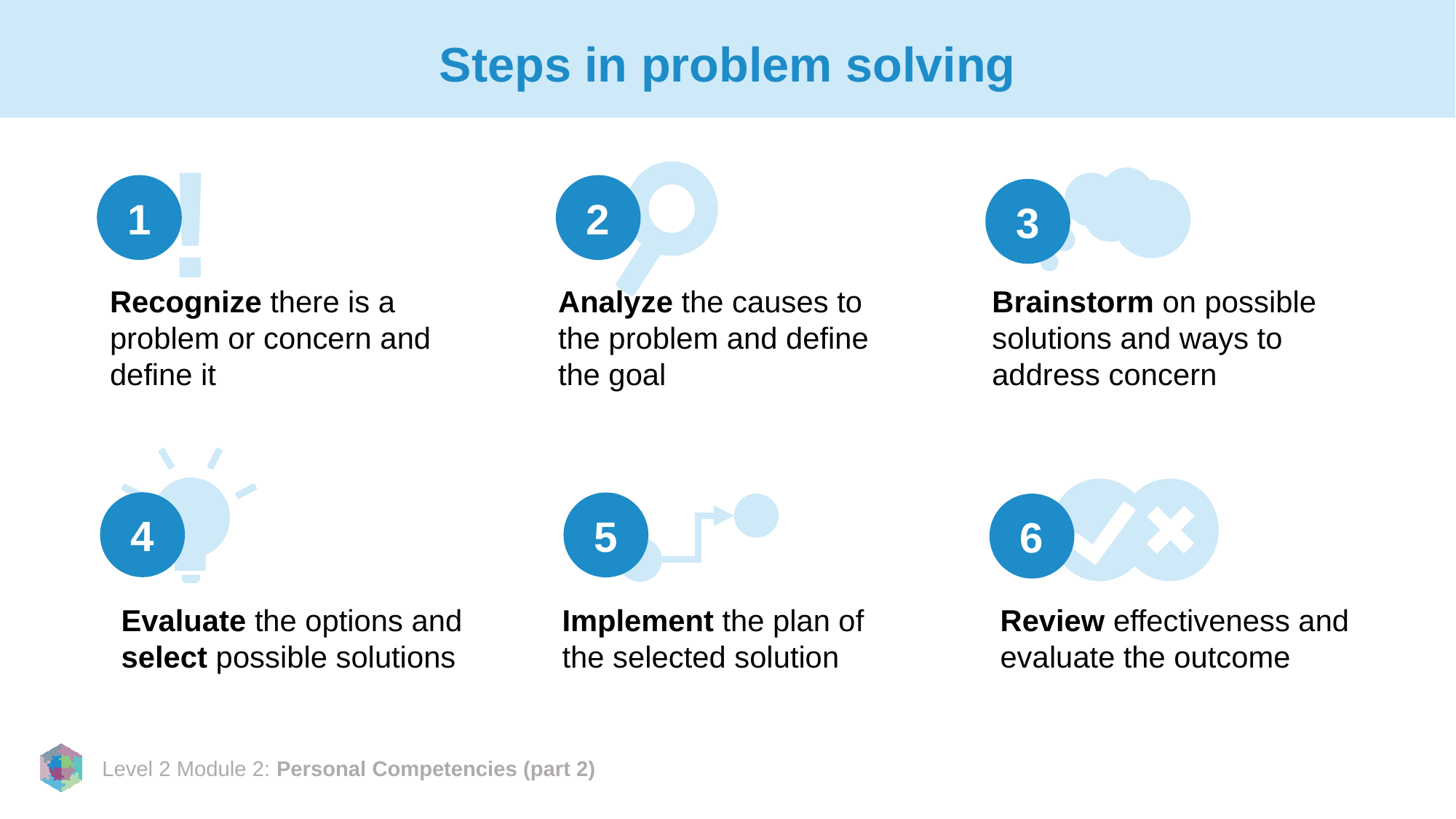

# Steps in problem solving
!

1
2
3
Recognize there is a problem or concern and define it
Analyze the causes to the problem and define the goal
Brainstorm on possible solutions and ways to address concern

4
5

6
Evaluate the options and select possible solutions
Implement the plan of the selected solution
Review effectiveness and evaluate the outcome